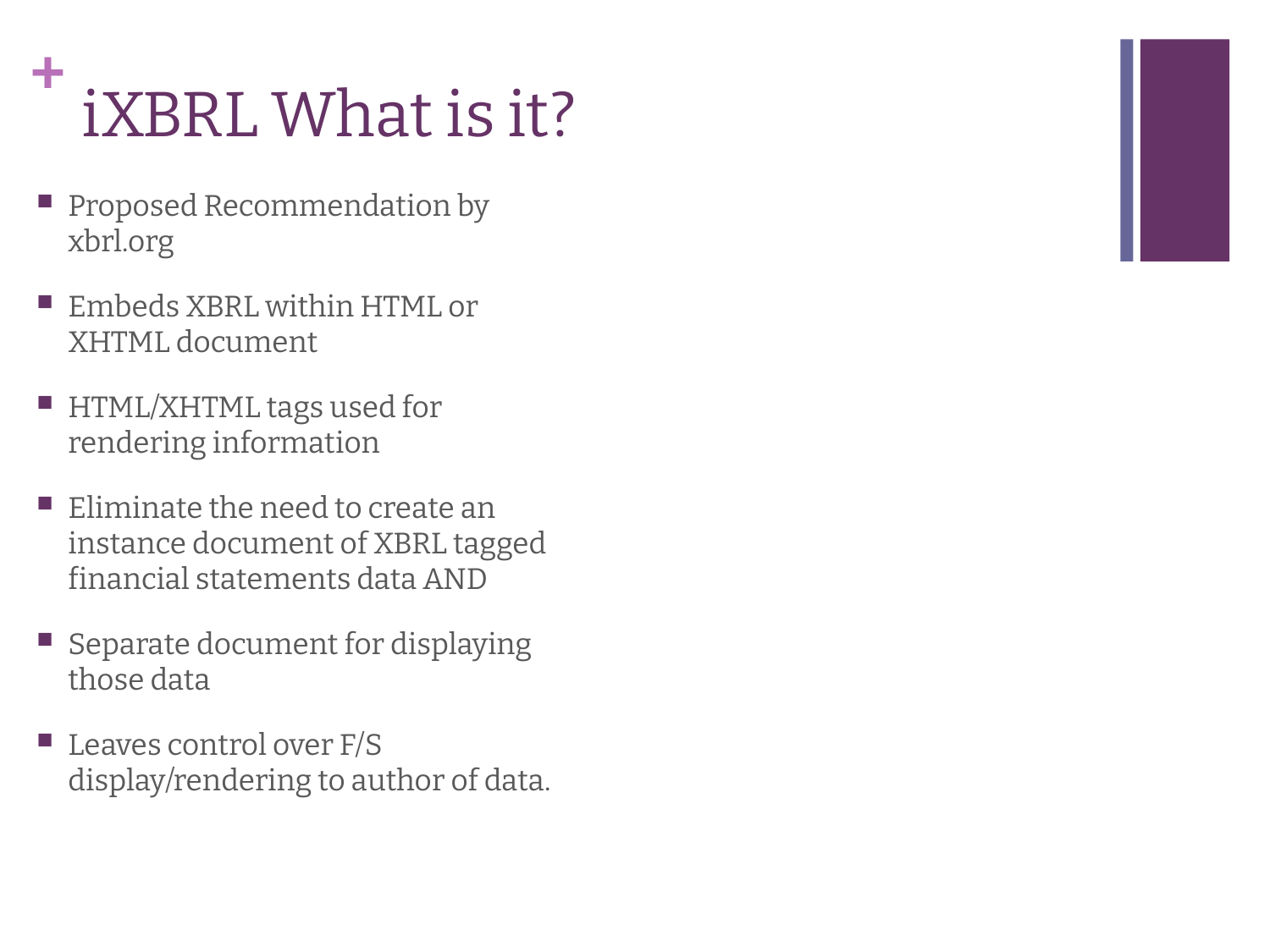

# iXBRL What is it?

Proposed Recommendation by xbrl.org
Embeds XBRL within HTML or XHTML document
HTML/XHTML tags used for rendering information
Eliminate the need to create an instance document of XBRL tagged financial statements data AND
Separate document for displaying those data
Leaves control over F/S display/rendering to author of data.